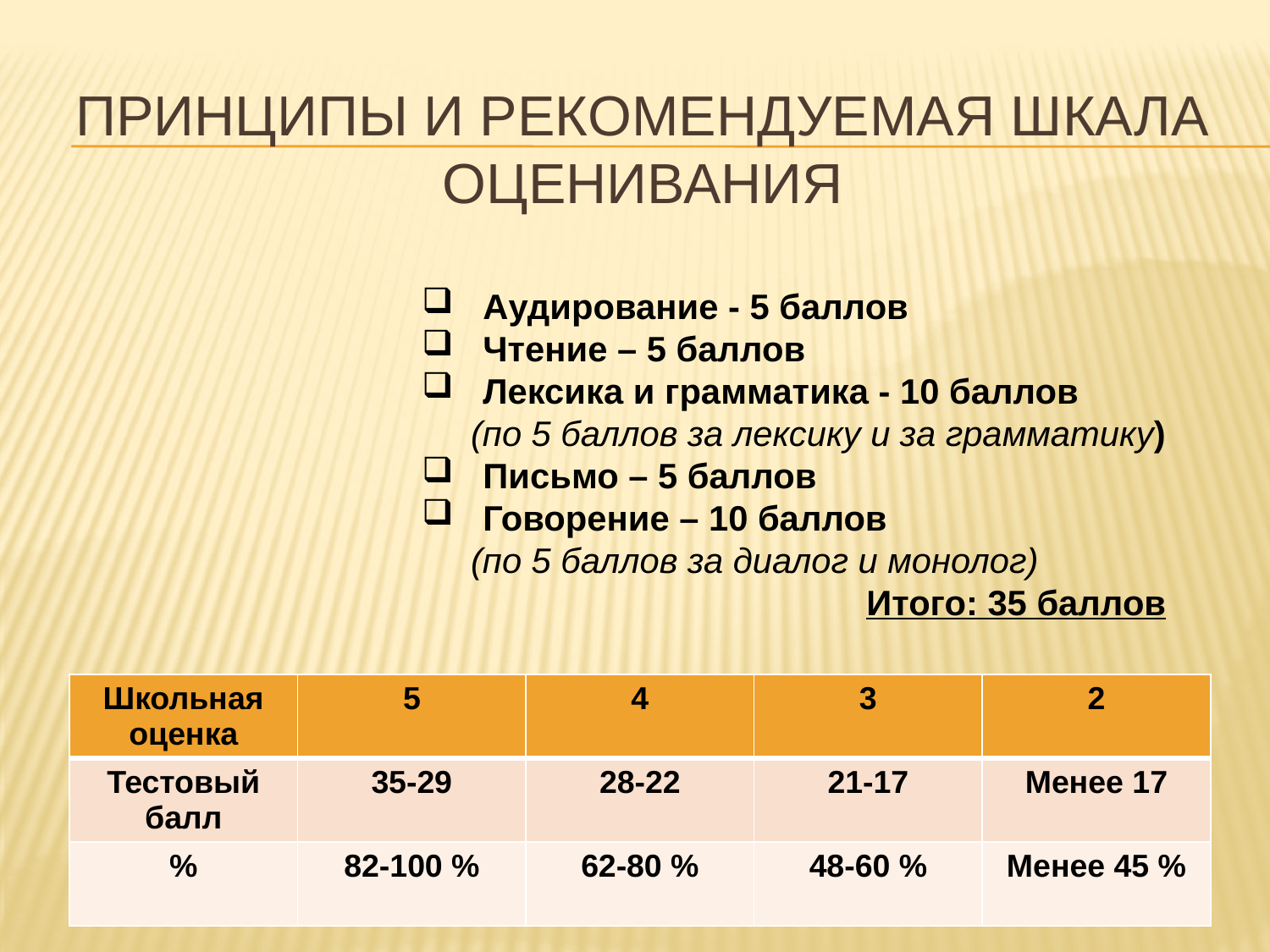

# Принципы и рекомендуемая шкала оценивания
   Аудирование - 5 баллов
   Чтение – 5 баллов
   Лексика и грамматика - 10 баллов
     (по 5 баллов за лексику и за грамматику)
   Письмо – 5 баллов
   Говорение – 10 баллов
     (по 5 баллов за диалог и монолог)
Итого: 35 баллов
| Школьная оценка | 5 | 4 | 3 | 2 |
| --- | --- | --- | --- | --- |
| Тестовый балл | 35-29 | 28-22 | 21-17 | Менее 17 |
| % | 82-100 % | 62-80 % | 48-60 % | Менее 45 % |